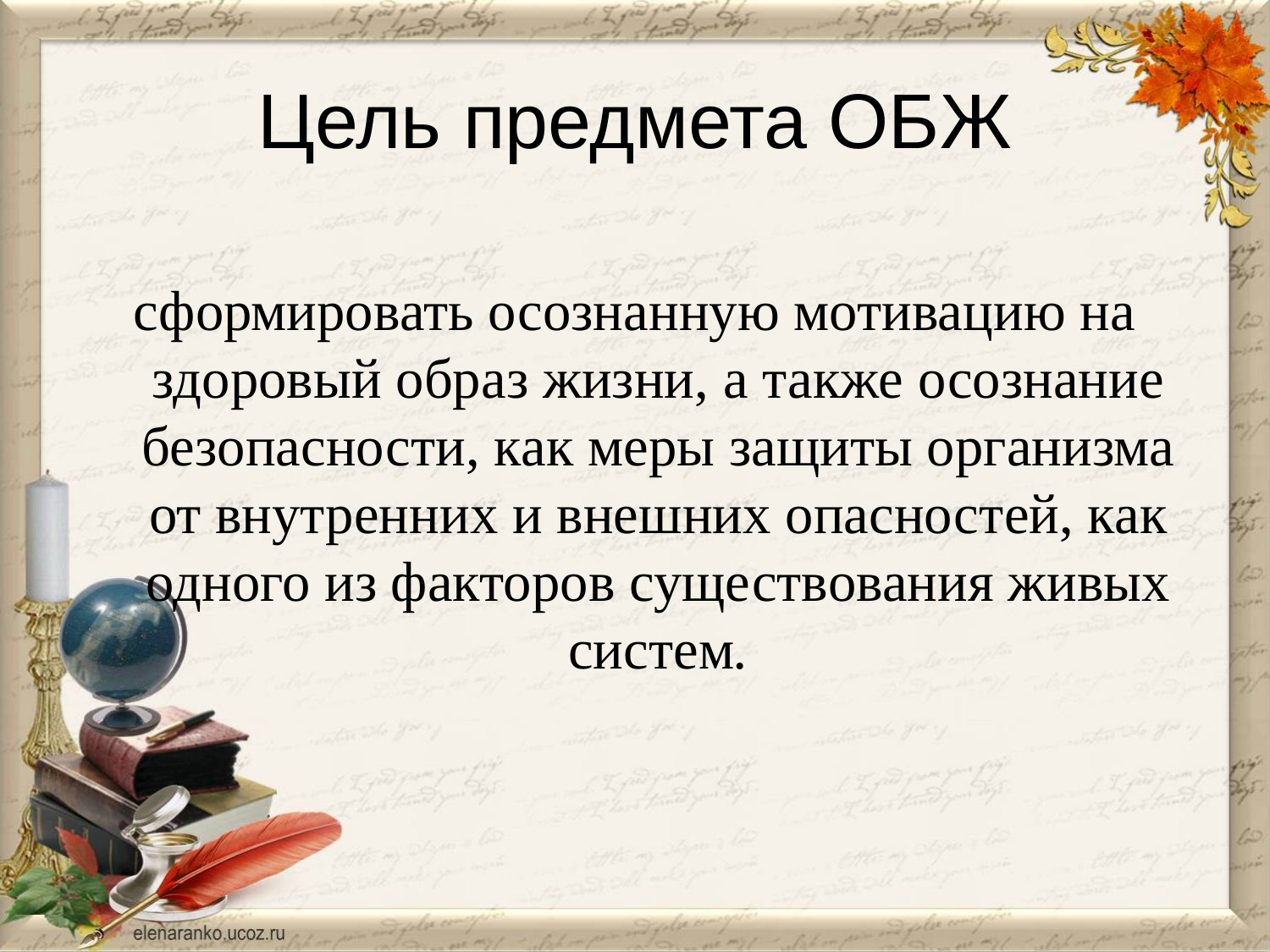

# Цель предмета ОБЖ
сформировать осознанную мотивацию на здоровый образ жизни, а также осознание безопасности, как меры защиты организма от внутренних и внешних опасностей, как одного из факторов существования живых систем.